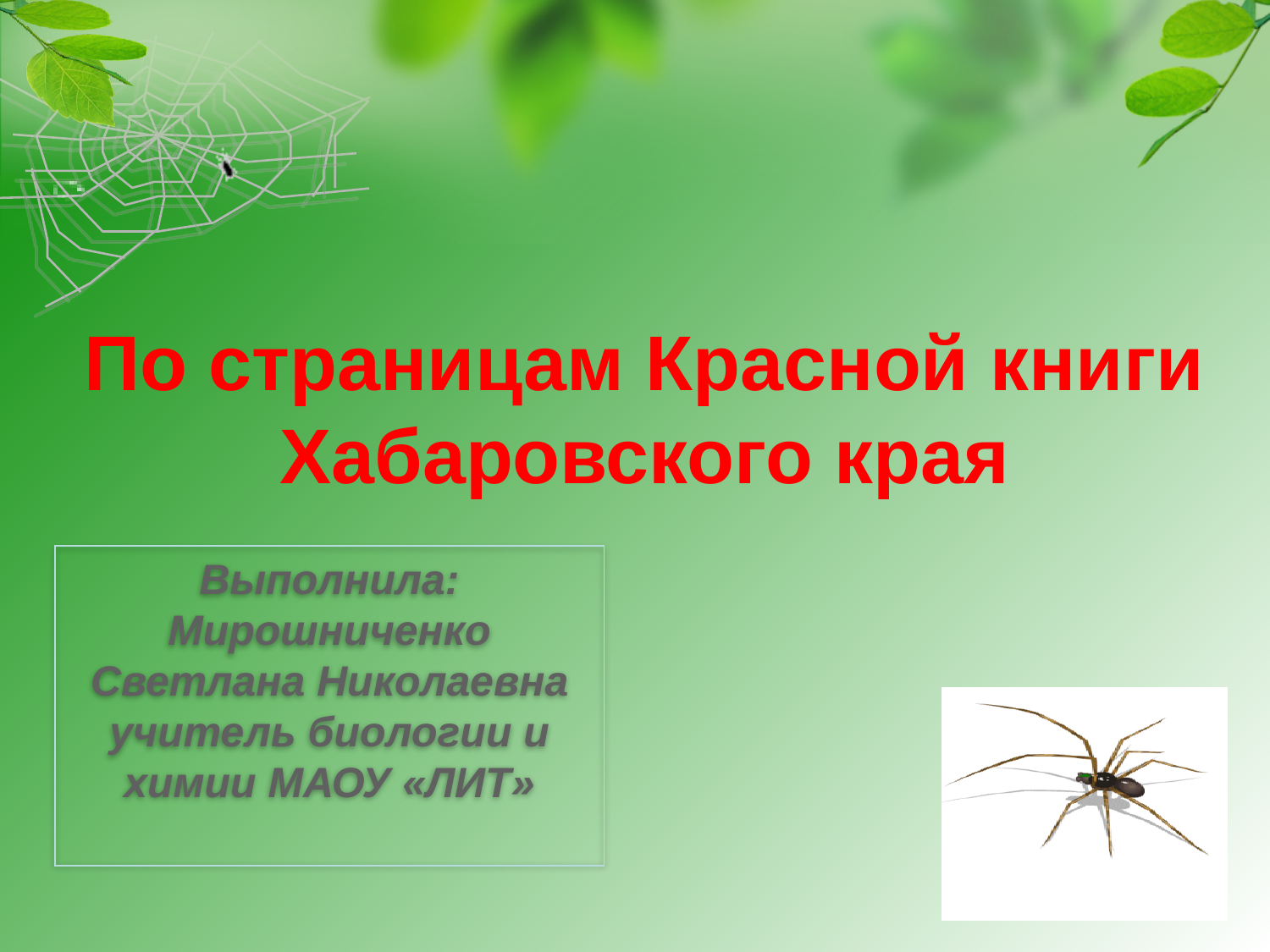

# По страницам Красной книги Хабаровского края
Выполнила: Мирошниченко Светлана Николаевна учитель биологии и химии МАОУ «ЛИТ»